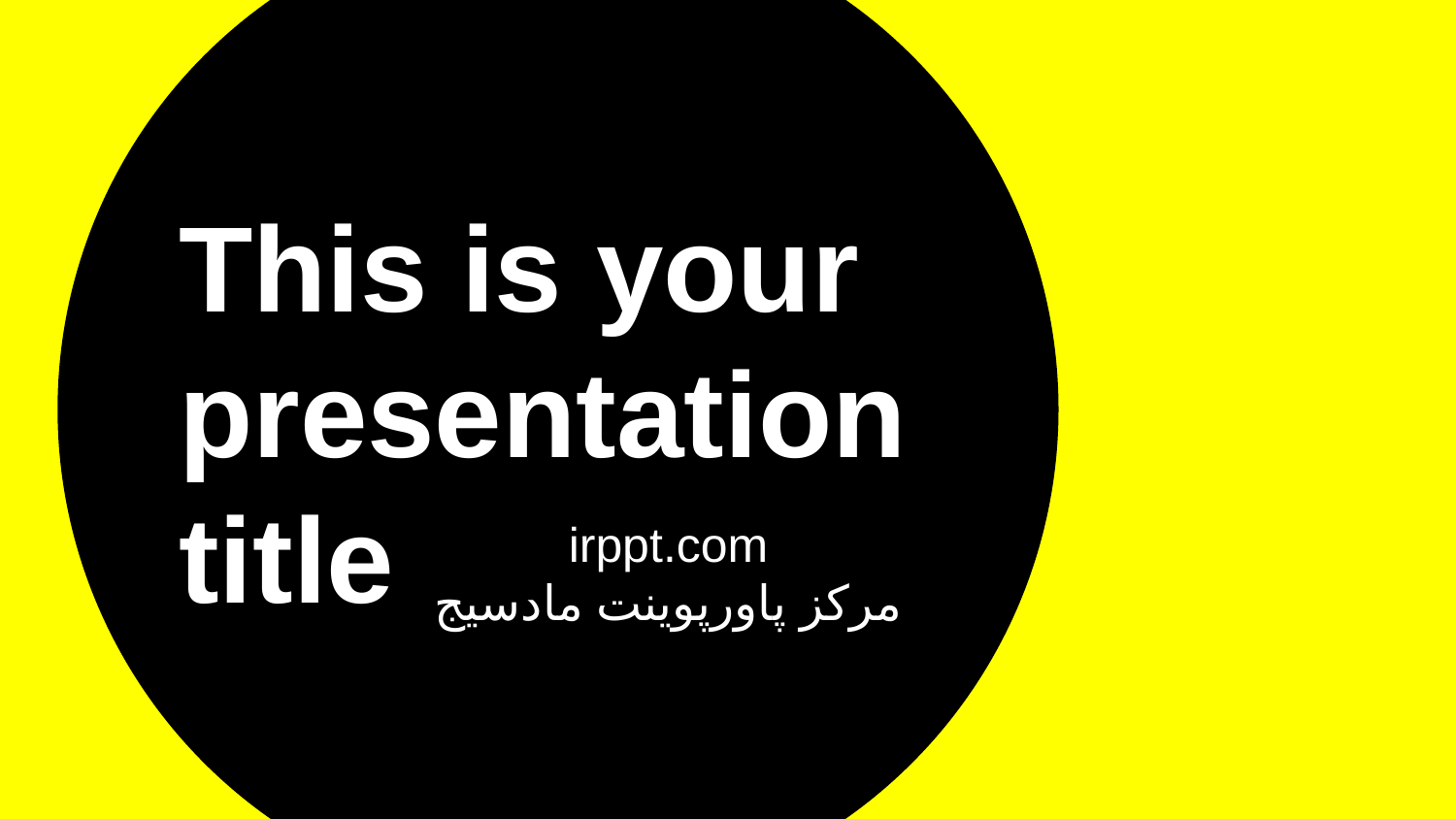

# This is your presentation title
irppt.com
مرکز پاورپوینت مادسیج